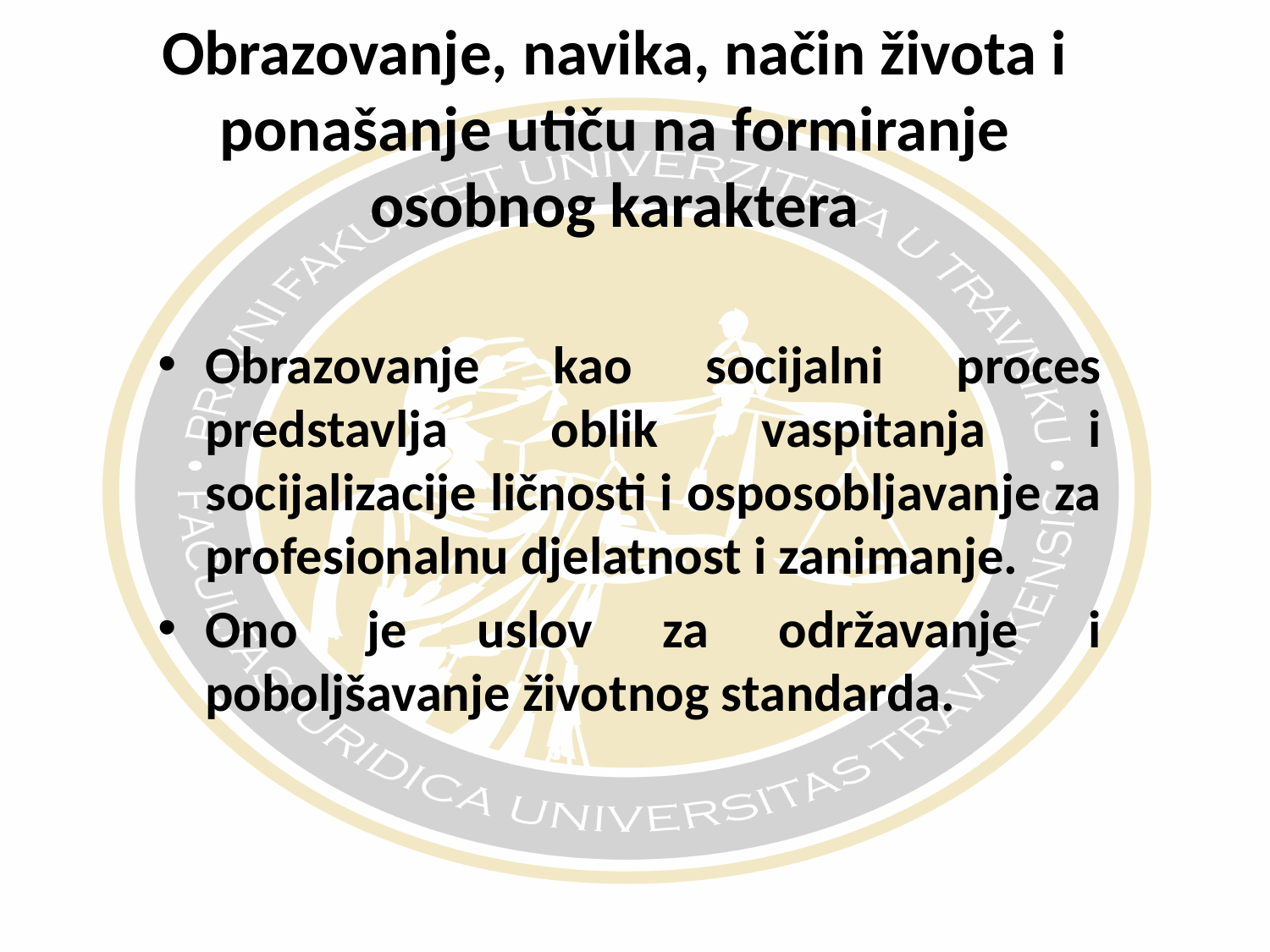

# Obrazovanje, navika, način života i ponašanje utiču na formiranje osobnog karaktera

Obrazovanje kao socijalni proces predstavlja oblik vaspitanja i socijalizacije ličnosti i osposobljavanje za profesionalnu djelatnost i zanimanje.
Ono je uslov za održavanje i poboljšavanje životnog standarda.